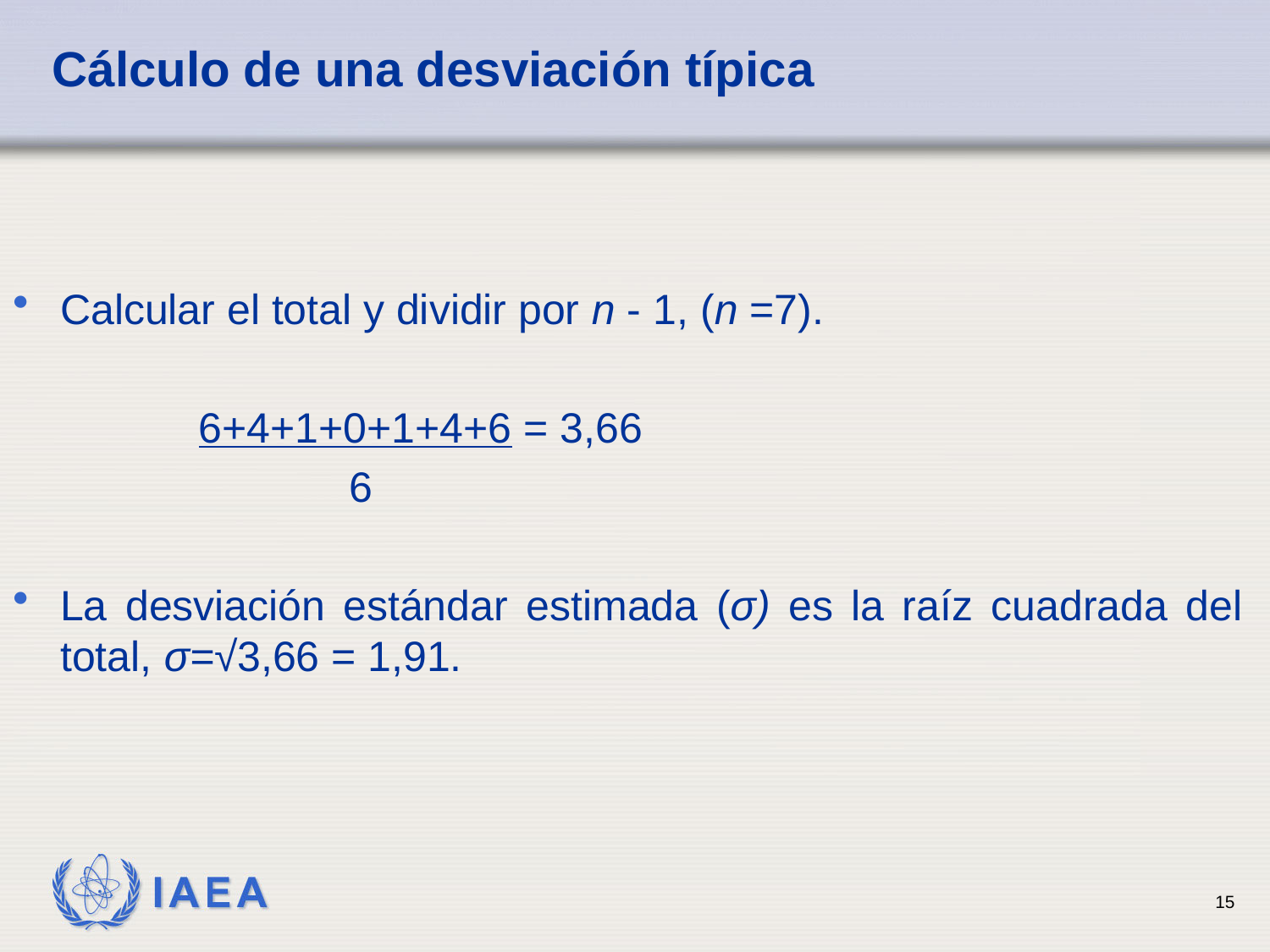

# Cálculo de una desviación típica
Calcular el total y dividir por n - 1, (n =7).

	     6+4+1+0+1+4+6 = 3,66
		       6

La desviación estándar estimada (σ) es la raíz cuadrada del total, σ=√3,66 = 1,91.
15